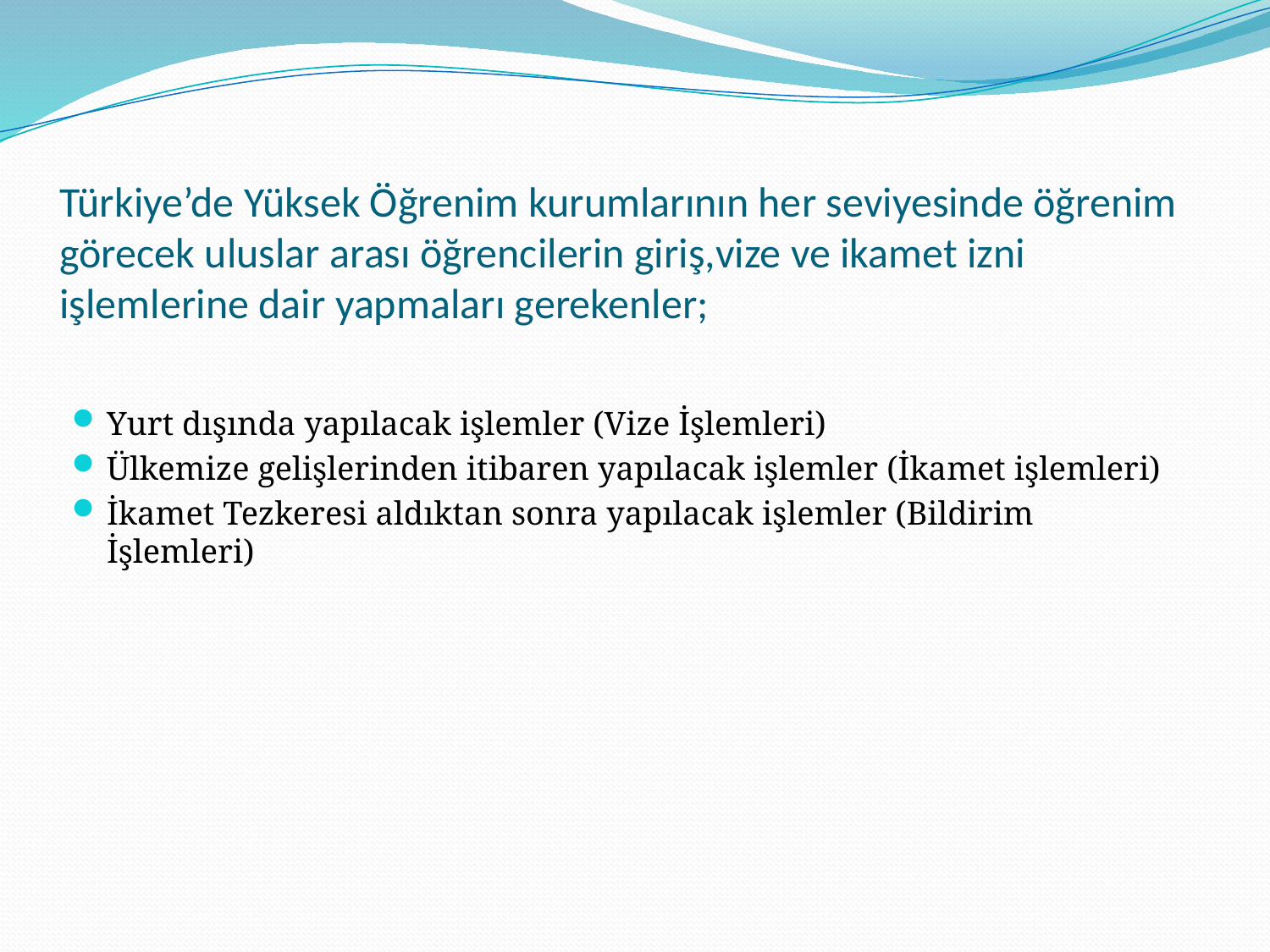

# Türkiye’de Yüksek Öğrenim kurumlarının her seviyesinde öğrenim görecek uluslar arası öğrencilerin giriş,vize ve ikamet izni işlemlerine dair yapmaları gerekenler;
Yurt dışında yapılacak işlemler (Vize İşlemleri)
Ülkemize gelişlerinden itibaren yapılacak işlemler (İkamet işlemleri)
İkamet Tezkeresi aldıktan sonra yapılacak işlemler (Bildirim İşlemleri)